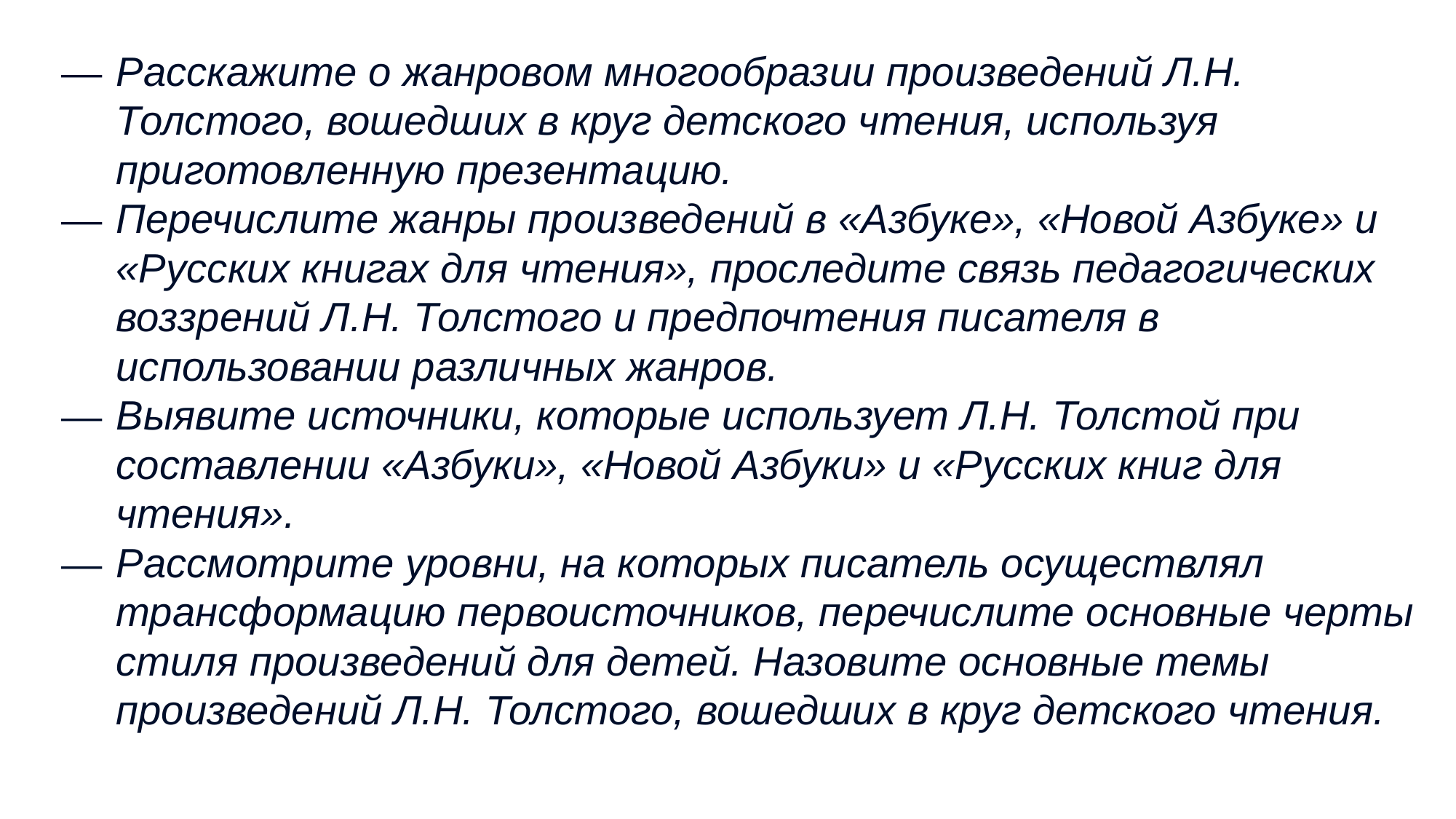

Расскажите о жанровом многообразии произведений Л.Н. Толстого, вошедших в круг детского чтения, используя приготовленную презентацию.
Перечислите жанры произведений в «Азбуке», «Новой Азбуке» и «Русских книгах для чтения», проследите связь педагогических воззрений Л.Н. Толстого и предпочтения писателя в использовании различных жанров.
Выявите источники, которые использует Л.Н. Толстой при составлении «Азбуки», «Новой Азбуки» и «Русских книг для чтения».
Рассмотрите уровни, на которых писатель осуществлял трансформацию первоисточников, перечислите основные черты стиля произведений для детей. Назовите основные темы произведений Л.Н. Толстого, вошедших в круг детского чтения.